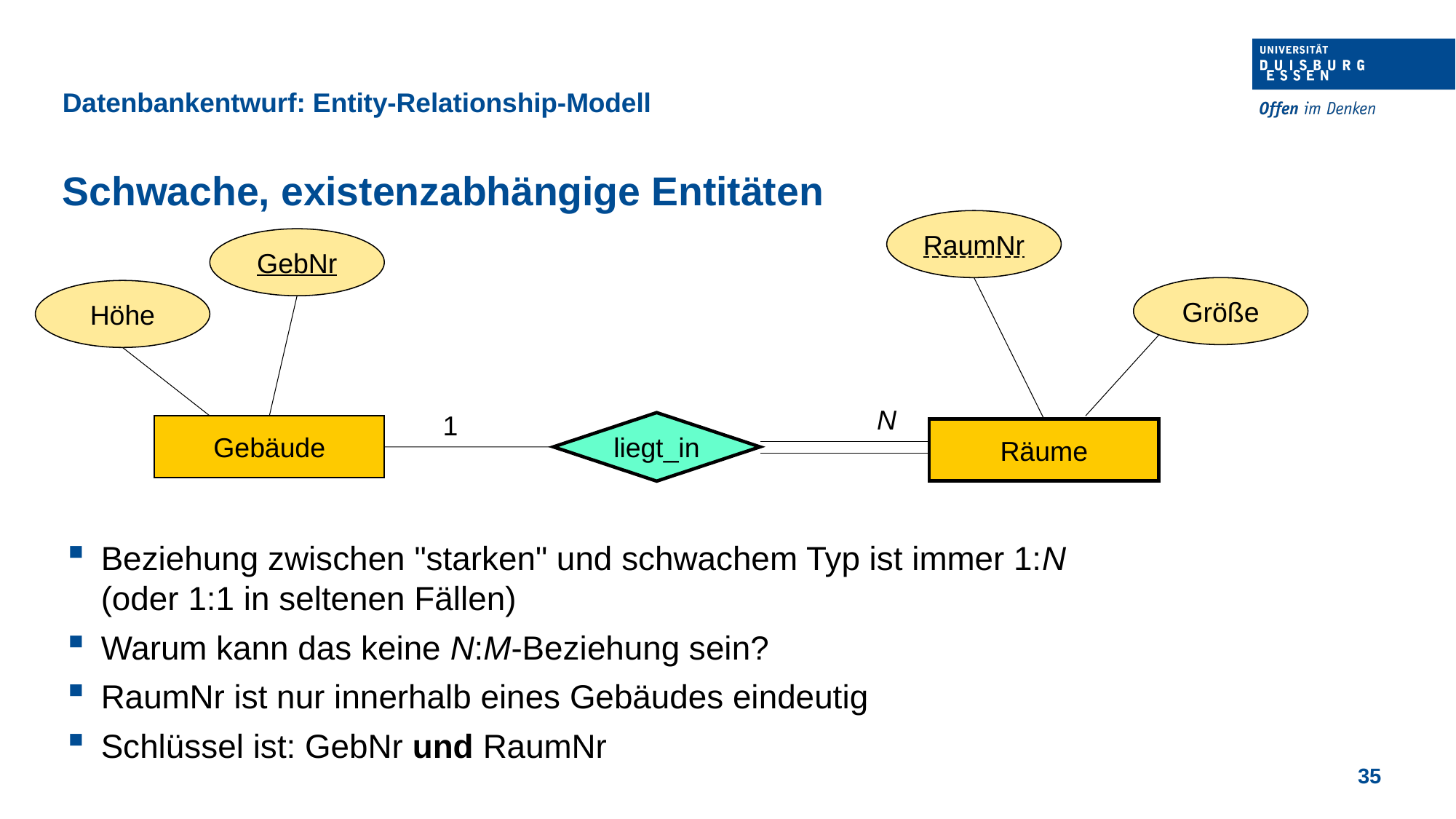

Datenbankentwurf: Entity-Relationship-Modell

Schwache, existenzabhängige Entitäten
RaumNr
GebNr
Größe
Höhe
N
1
liegt_in
Gebäude
Räume
Beziehung zwischen "starken" und schwachem Typ ist immer 1:N
(oder 1:1 in seltenen Fällen)
Warum kann das keine N:M-Beziehung sein?
RaumNr ist nur innerhalb eines Gebäudes eindeutig
Schlüssel ist: GebNr und RaumNr
35